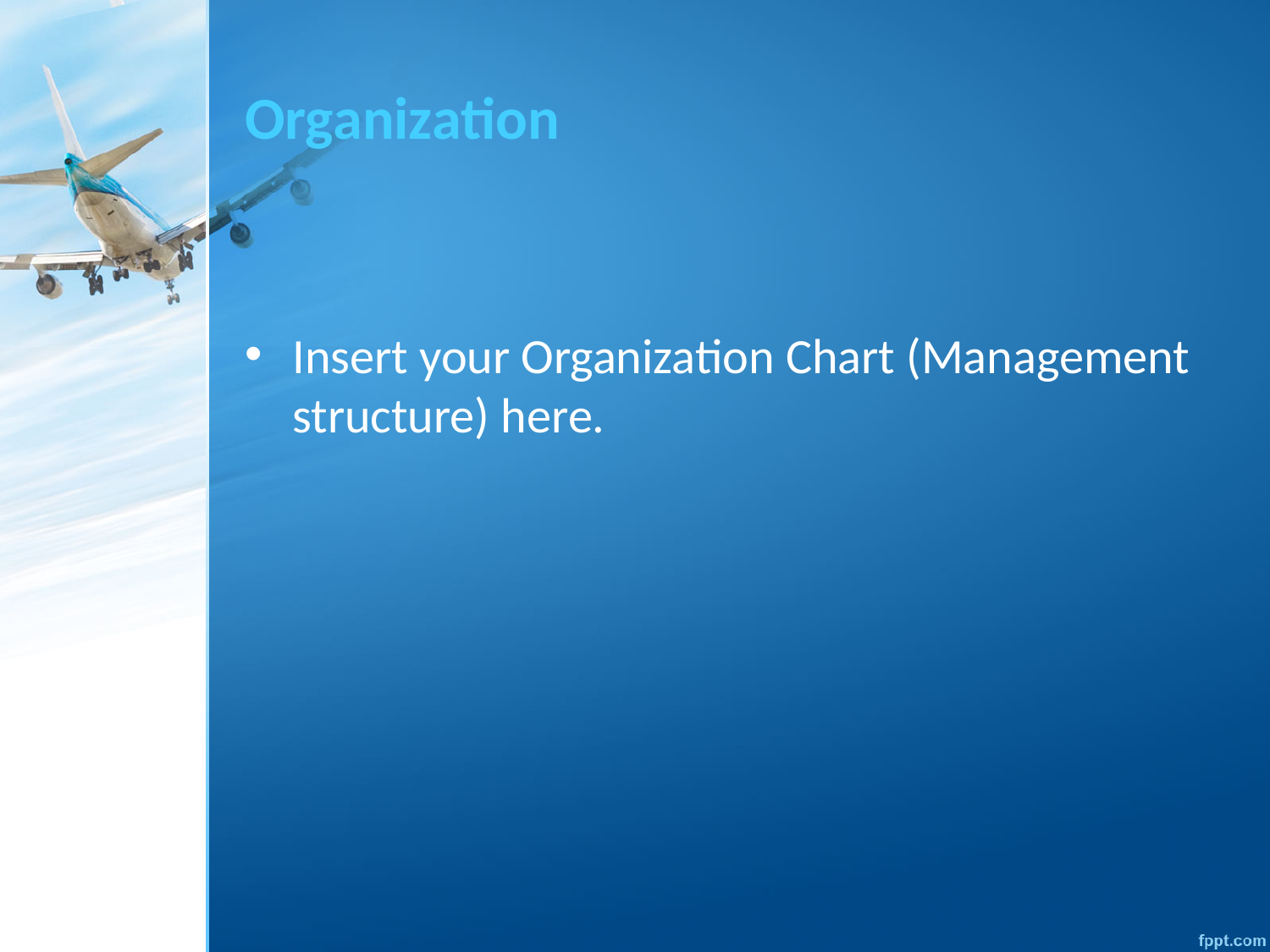

# Organization

Insert your Organization Chart (Management structure) here.